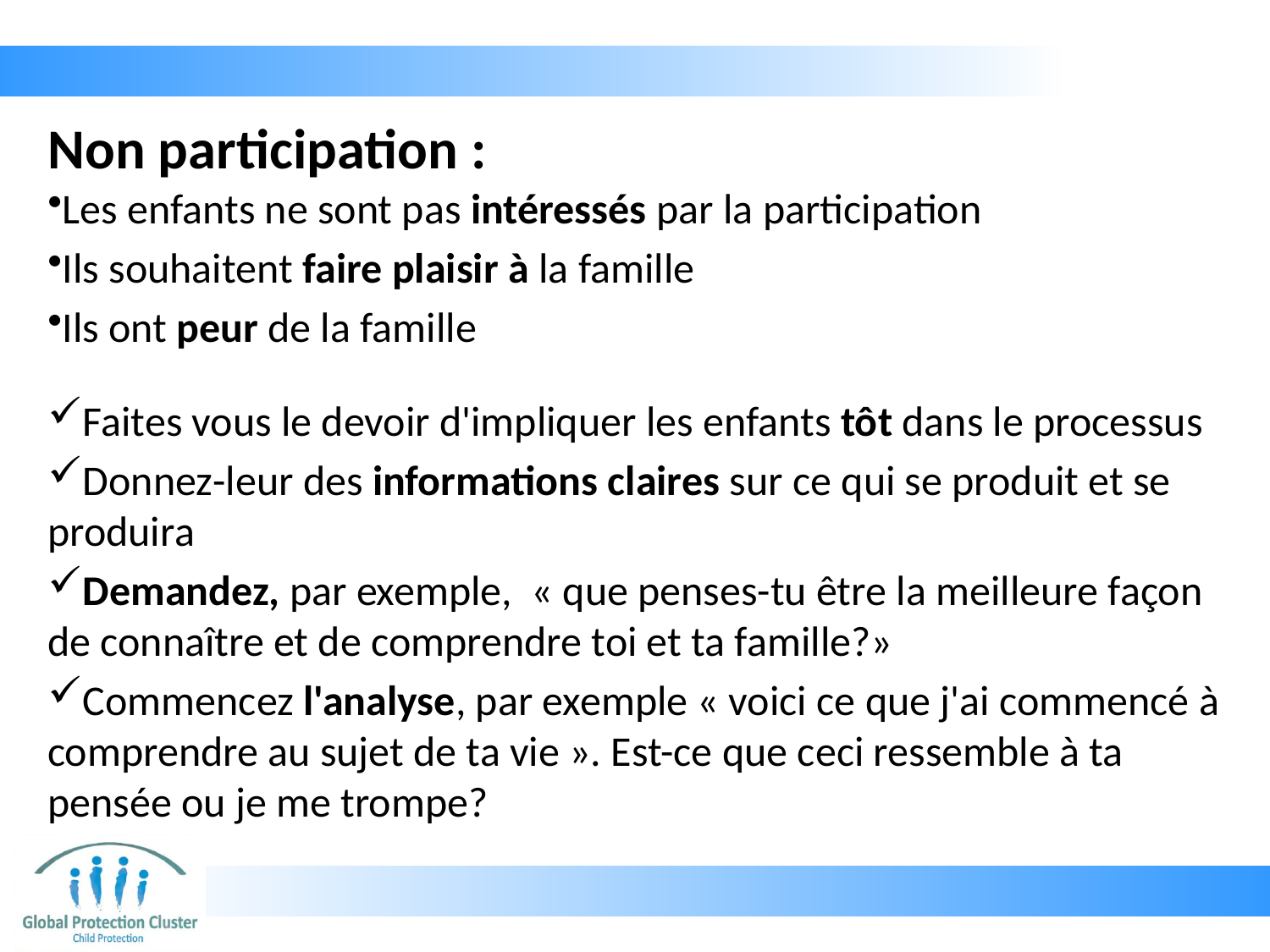

# Non participation :

Les enfants ne sont pas intéressés par la participation
Ils souhaitent faire plaisir à la famille
Ils ont peur de la famille

Faites vous le devoir d'impliquer les enfants tôt dans le processus
Donnez-leur des informations claires sur ce qui se produit et se produira
Demandez, par exemple,  « que penses-tu être la meilleure façon de connaître et de comprendre toi et ta famille?»
Commencez l'analyse, par exemple « voici ce que j'ai commencé à comprendre au sujet de ta vie ». Est-ce que ceci ressemble à ta pensée ou je me trompe?